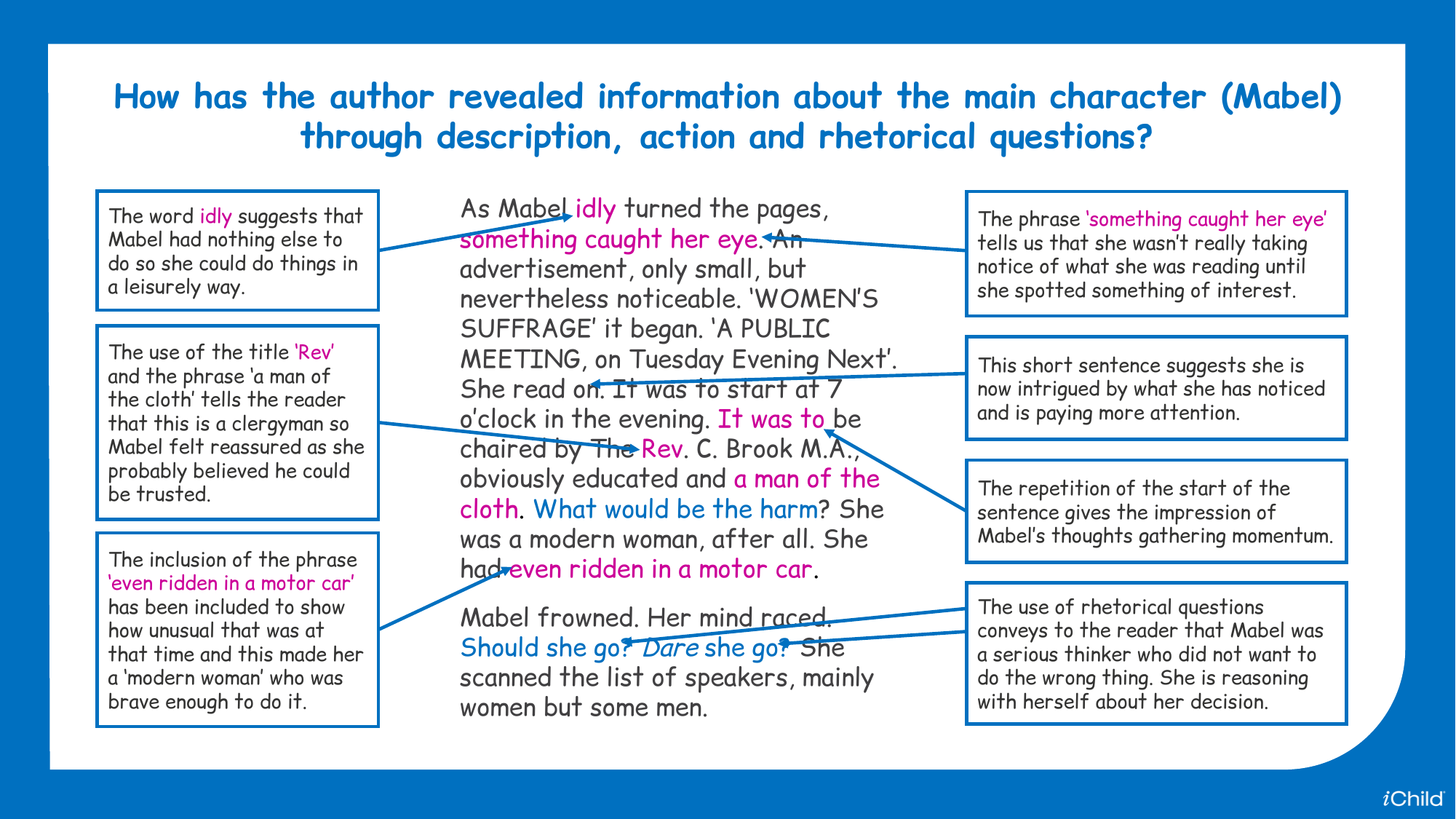

How has the author revealed information about the main character (Mabel)
through description, action and rhetorical questions?
As Mabel idly turned the pages, something caught her eye. An advertisement, only small, but nevertheless noticeable. ‘WOMEN’S SUFFRAGE’ it began. ‘A PUBLIC MEETING, on Tuesday Evening Next’. She read on. It was to start at 7 o’clock in the evening. It was to be chaired by The Rev. C. Brook M.A., obviously educated and a man of the cloth. What would be the harm? She was a modern woman, after all. She had even ridden in a motor car.
Mabel frowned. Her mind raced. Should she go? Dare she go? She scanned the list of speakers, mainly women but some men.
The word idly suggests that Mabel had nothing else to do so she could do things in a leisurely way.
The phrase ‘something caught her eye’ tells us that she wasn’t really taking notice of what she was reading until she spotted something of interest.
The use of the title ‘Rev’ and the phrase ‘a man of the cloth’ tells the reader that this is a clergyman so Mabel felt reassured as she probably believed he could be trusted.
This short sentence suggests she is now intrigued by what she has noticed and is paying more attention.
The repetition of the start of the sentence gives the impression of Mabel’s thoughts gathering momentum.
The inclusion of the phrase ‘even ridden in a motor car’ has been included to show how unusual that was at that time and this made her a ‘modern woman’ who was brave enough to do it.
The use of rhetorical questions conveys to the reader that Mabel was  a serious thinker who did not want to do the wrong thing. She is reasoning with herself about her decision.